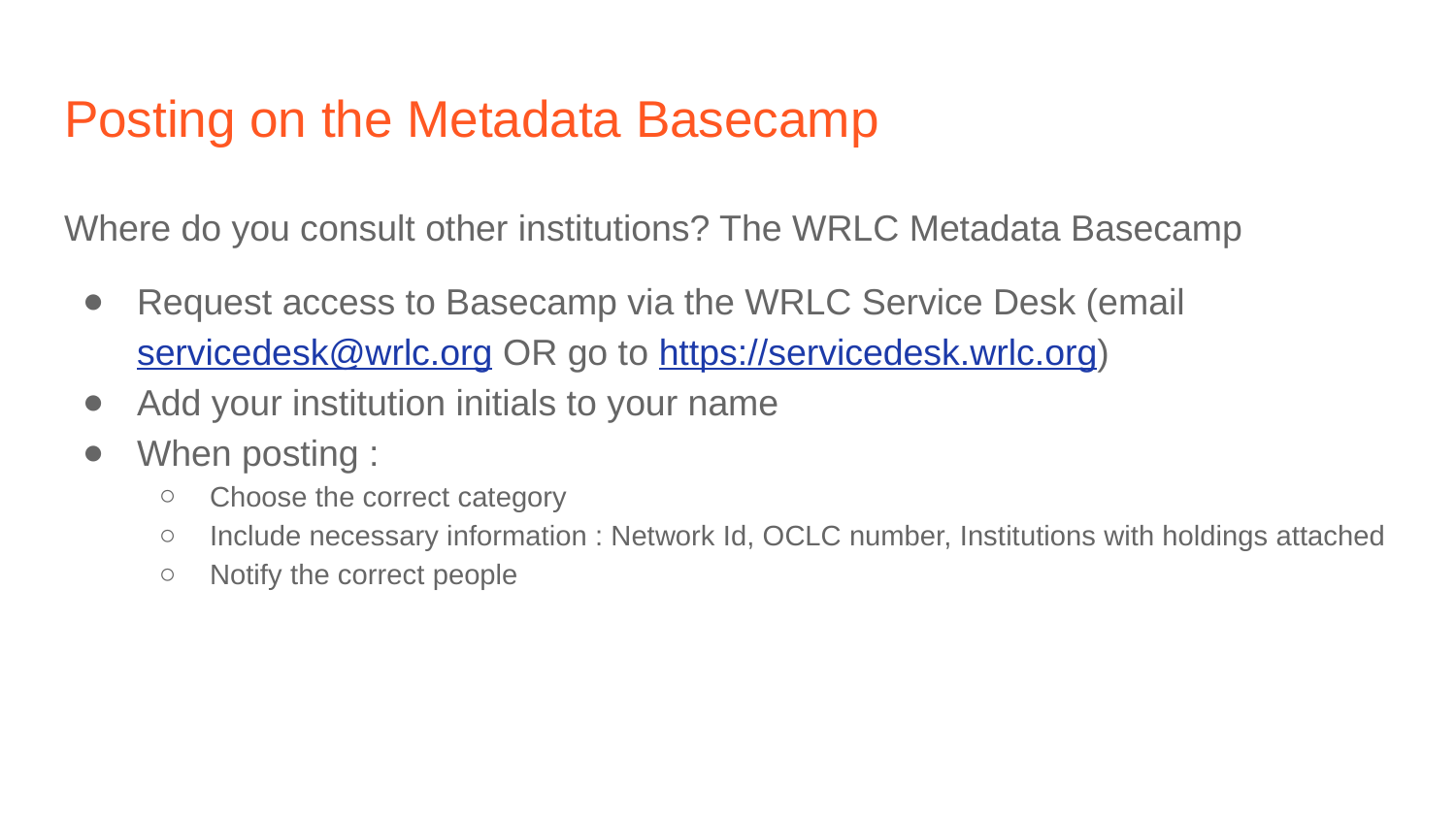

# Posting on the Metadata Basecamp
Where do you consult other institutions? The WRLC Metadata Basecamp
Request access to Basecamp via the WRLC Service Desk (email servicedesk@wrlc.org OR go to https://servicedesk.wrlc.org)
Add your institution initials to your name
When posting :
Choose the correct category
Include necessary information : Network Id, OCLC number, Institutions with holdings attached
Notify the correct people